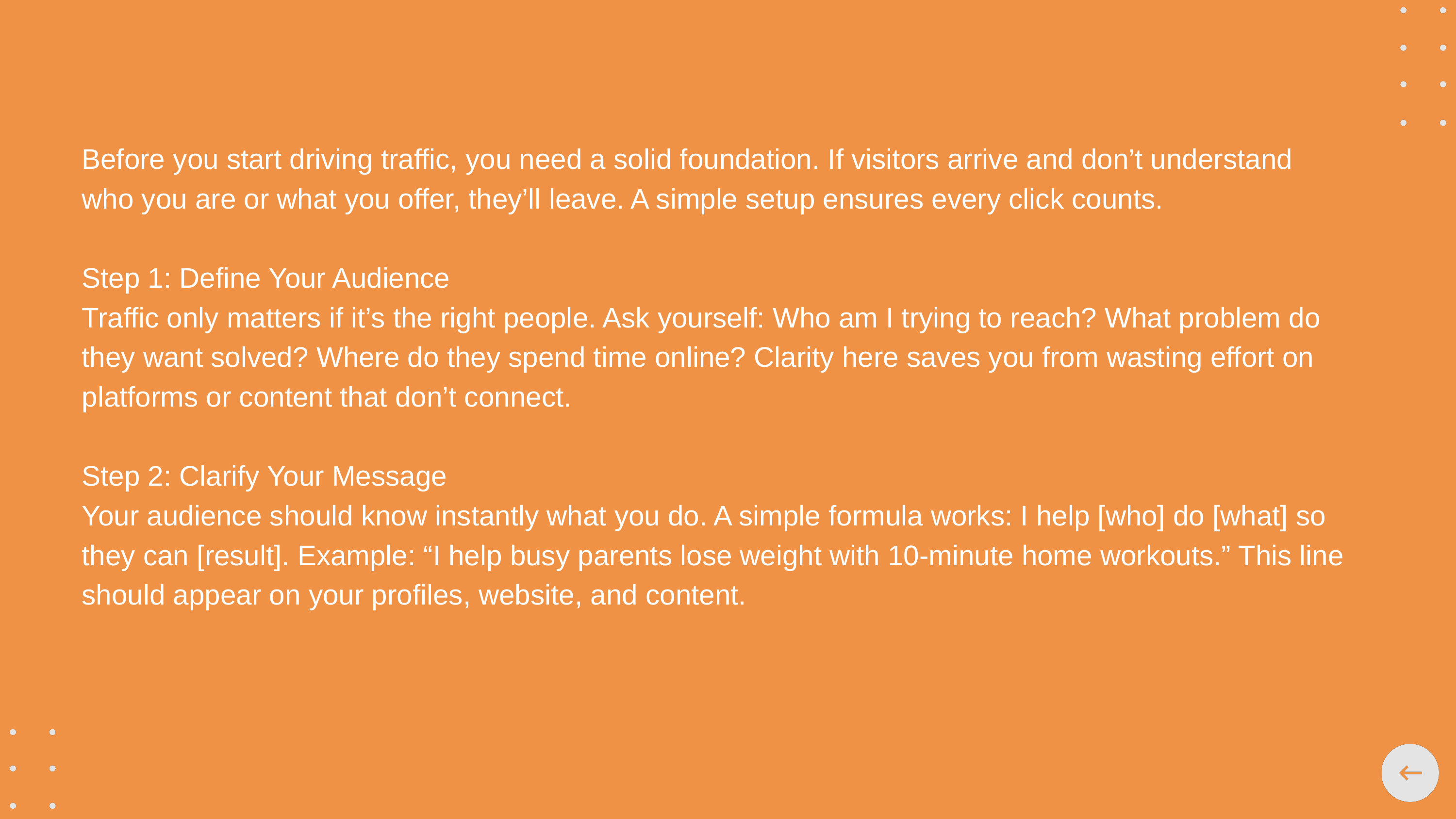

Before you start driving traffic, you need a solid foundation. If visitors arrive and don’t understand who you are or what you offer, they’ll leave. A simple setup ensures every click counts.

Step 1: Define Your Audience
Traffic only matters if it’s the right people. Ask yourself: Who am I trying to reach? What problem do they want solved? Where do they spend time online? Clarity here saves you from wasting effort on platforms or content that don’t connect.

Step 2: Clarify Your Message
Your audience should know instantly what you do. A simple formula works: I help [who] do [what] so they can [result]. Example: “I help busy parents lose weight with 10-minute home workouts.” This line should appear on your profiles, website, and content.